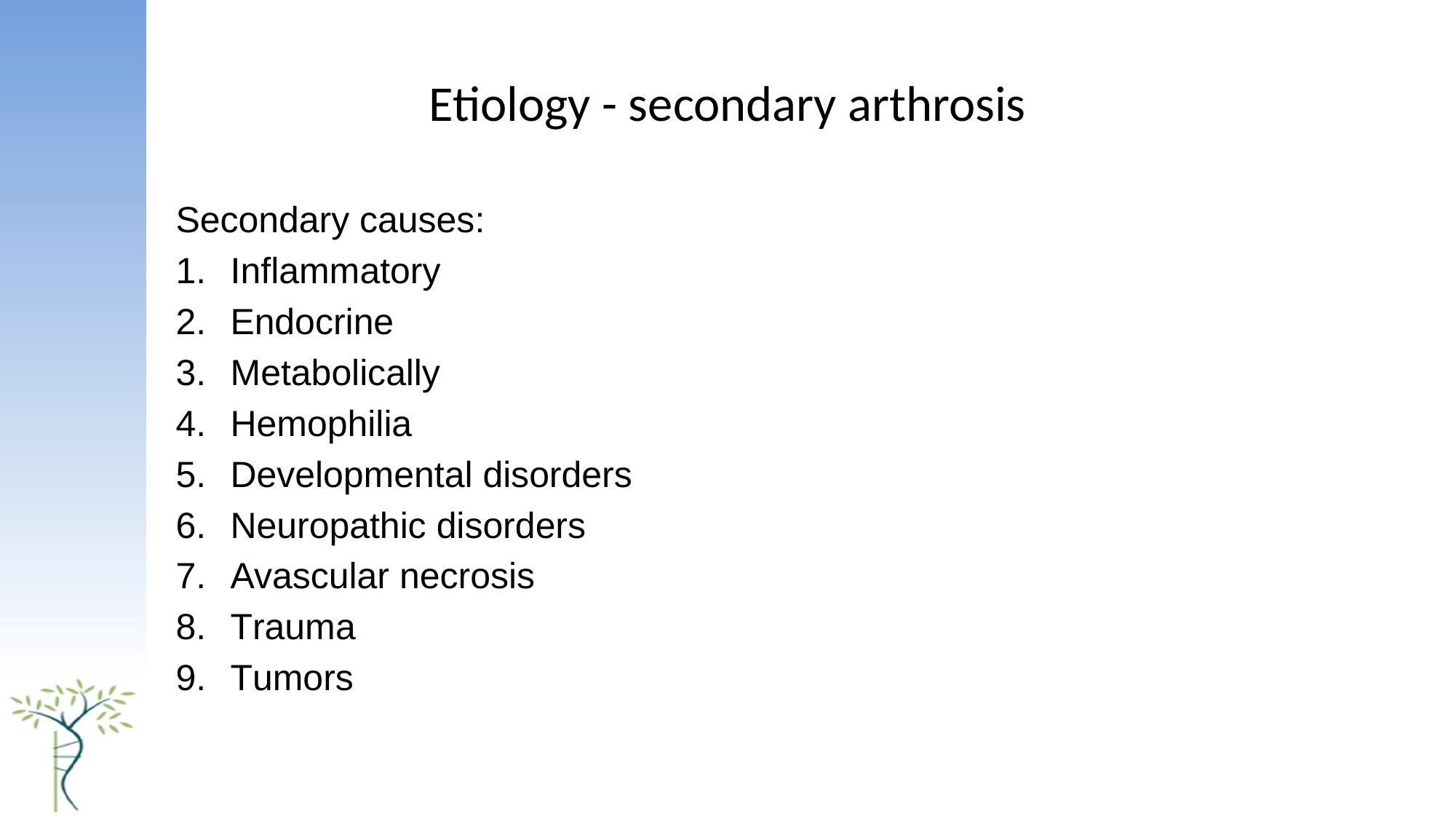

# Etiology - secondary arthrosis
Secondary causes:
Inflammatory
Endocrine
Metabolically
Hemophilia
Developmental disorders
Neuropathic disorders
Avascular necrosis
Trauma
Tumors